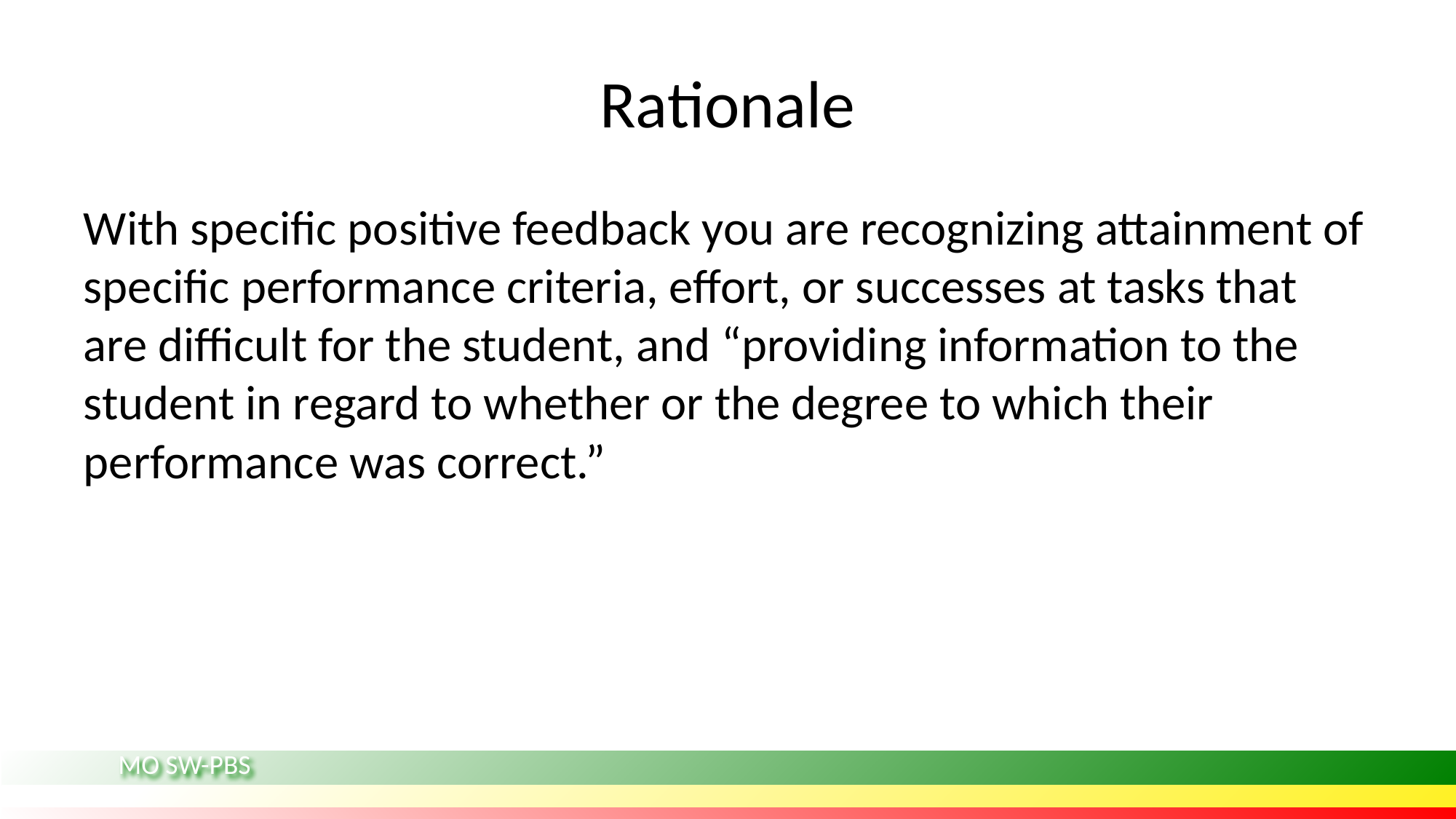

# Rationale
With specific positive feedback you are recognizing attainment of specific performance criteria, effort, or successes at tasks that are difficult for the student, and “providing information to the student in regard to whether or the degree to which their performance was correct.”